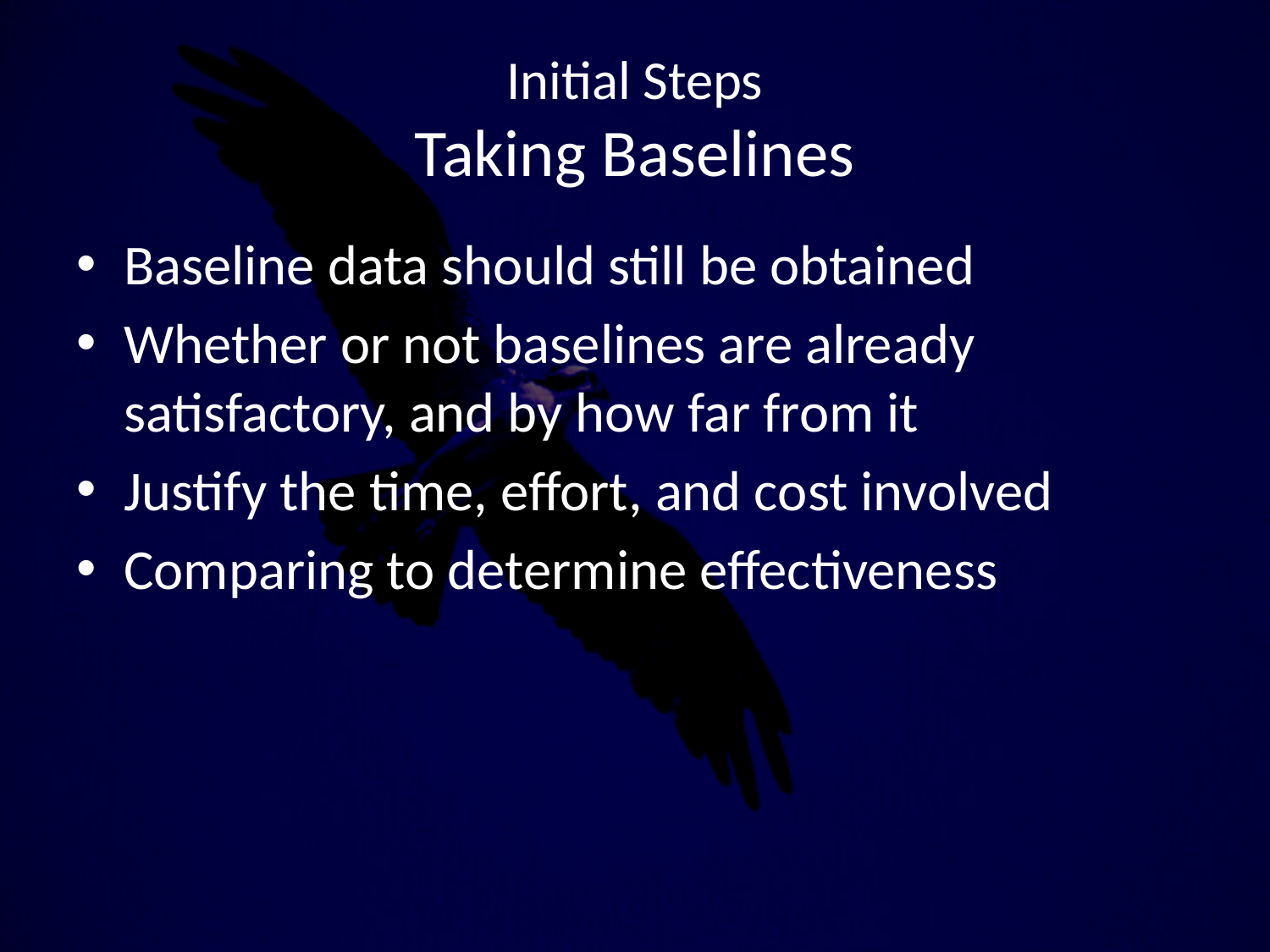

# Initial Steps Taking Baselines
Baseline data should still be obtained
Whether or not baselines are already satisfactory, and by how far from it
Justify the time, effort, and cost involved
Comparing to determine effectiveness